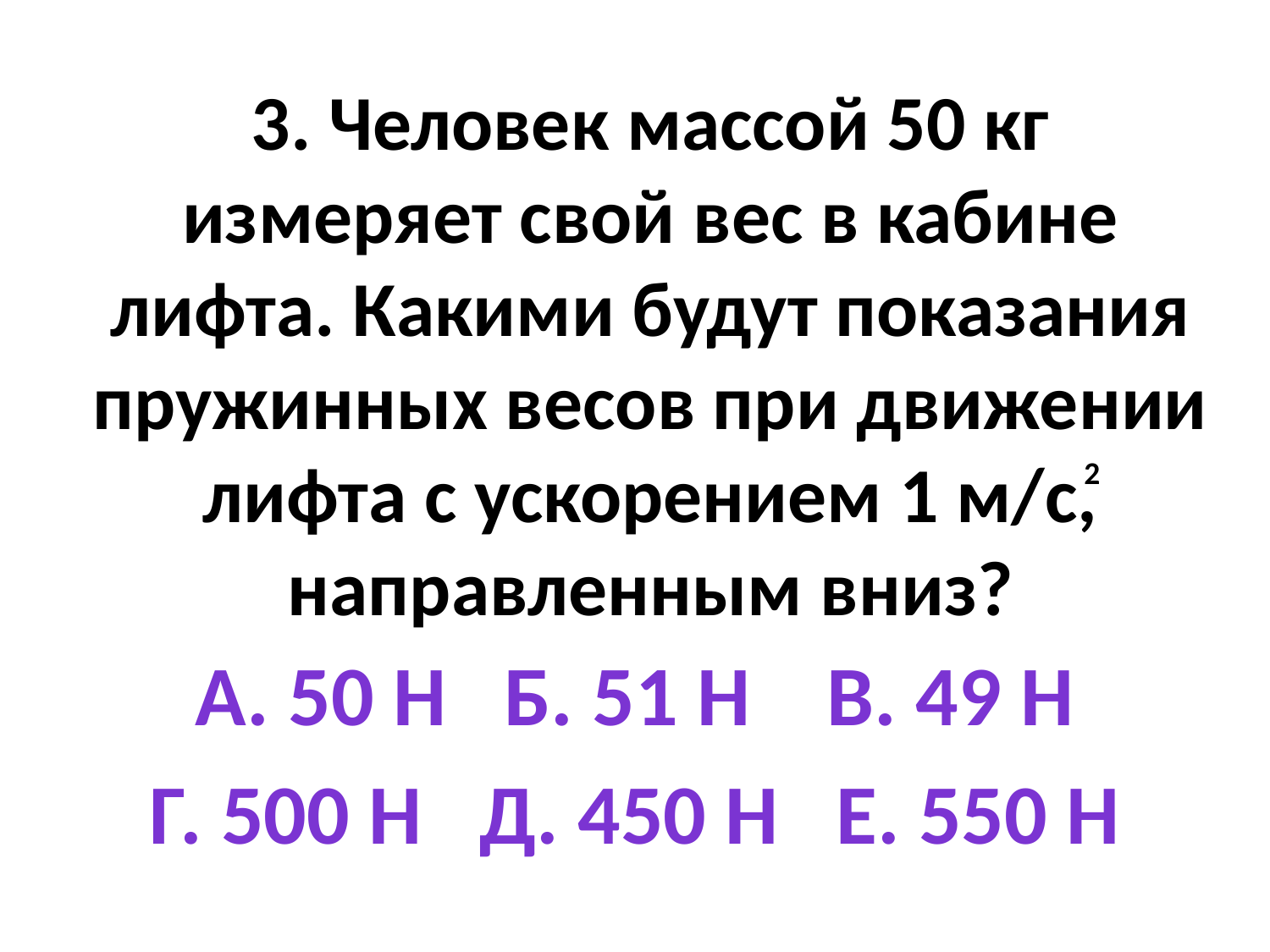

# 3. Человек массой 50 кг измеряет свой вес в кабине лифта. Какими будут показания пружинных весов при движении лифта с ускорением 1 м/с, направленным вниз?
2
А. 50 Н   Б. 51 Н    В. 49 Н
Г. 500 Н   Д. 450 Н   Е. 550 Н